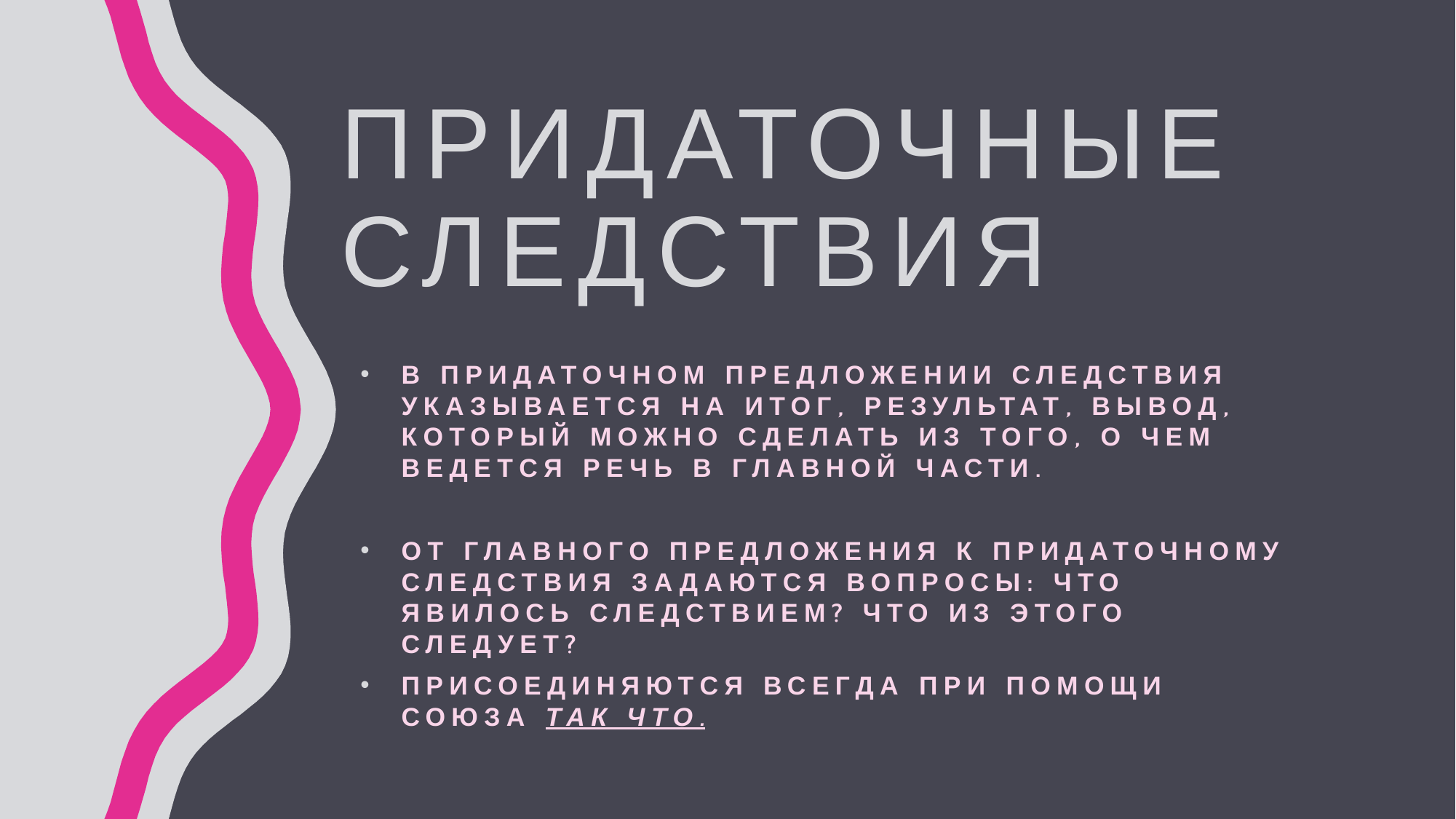

# Придаточные следствия
В придаточном предложении следствия указывается на итог, результат, вывод, который можно сделать из того, о чем ведется речь в главной части.

От главного предложения к придаточному следствия задаются вопросы: что явилось следствием? что из этого следует?
Присоединяются всегда при помощи союза так что.